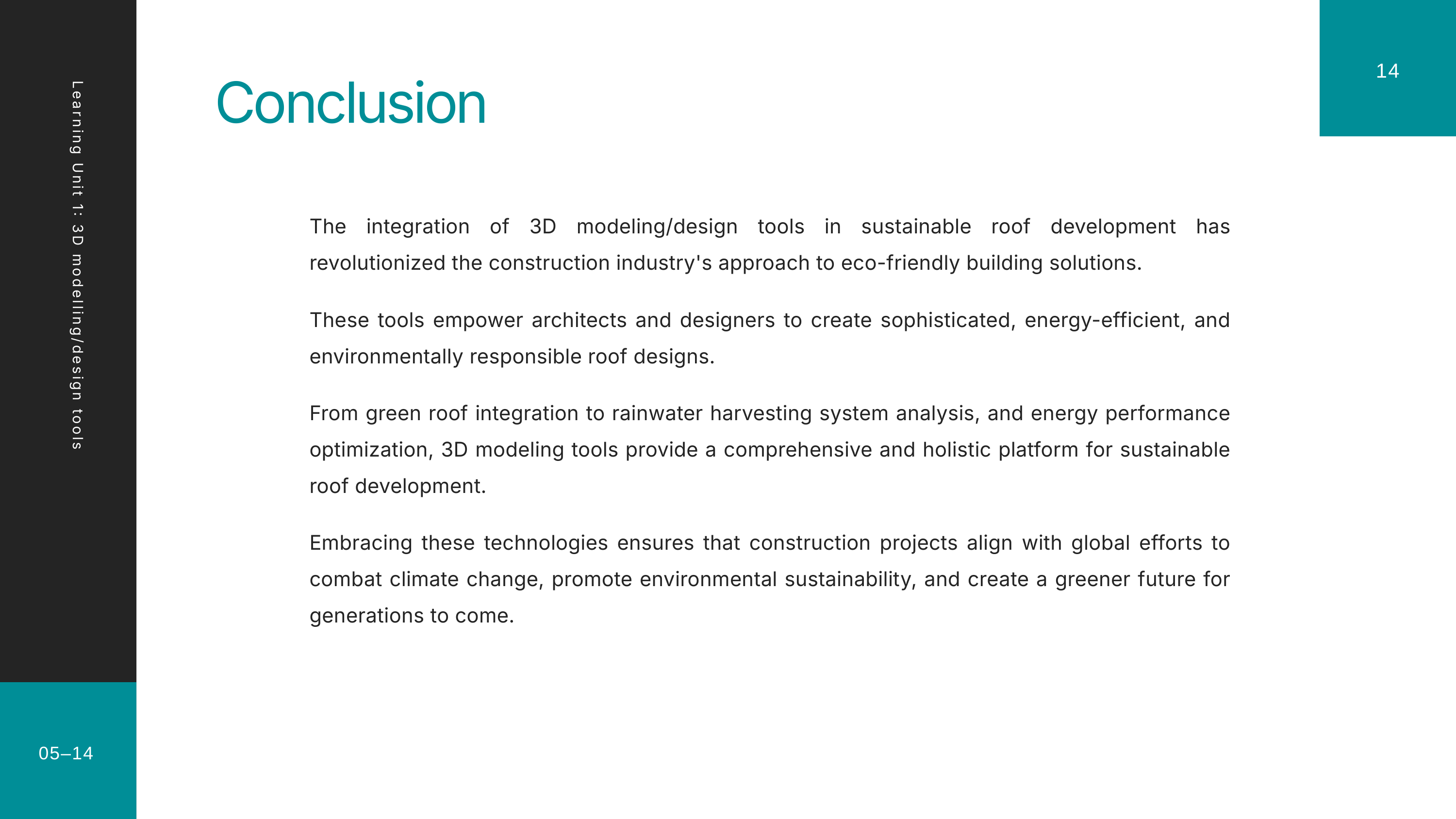

14
Conclusion
The integration of 3D modeling/design tools in sustainable roof development has revolutionized the construction industry's approach to eco-friendly building solutions.
These tools empower architects and designers to create sophisticated, energy-efficient, and environmentally responsible roof designs.
From green roof integration to rainwater harvesting system analysis, and energy performance optimization, 3D modeling tools provide a comprehensive and holistic platform for sustainable roof development.
Embracing these technologies ensures that construction projects align with global efforts to combat climate change, promote environmental sustainability, and create a greener future for generations to come.
Learning Unit 1: 3D modelling/design tools

05–14